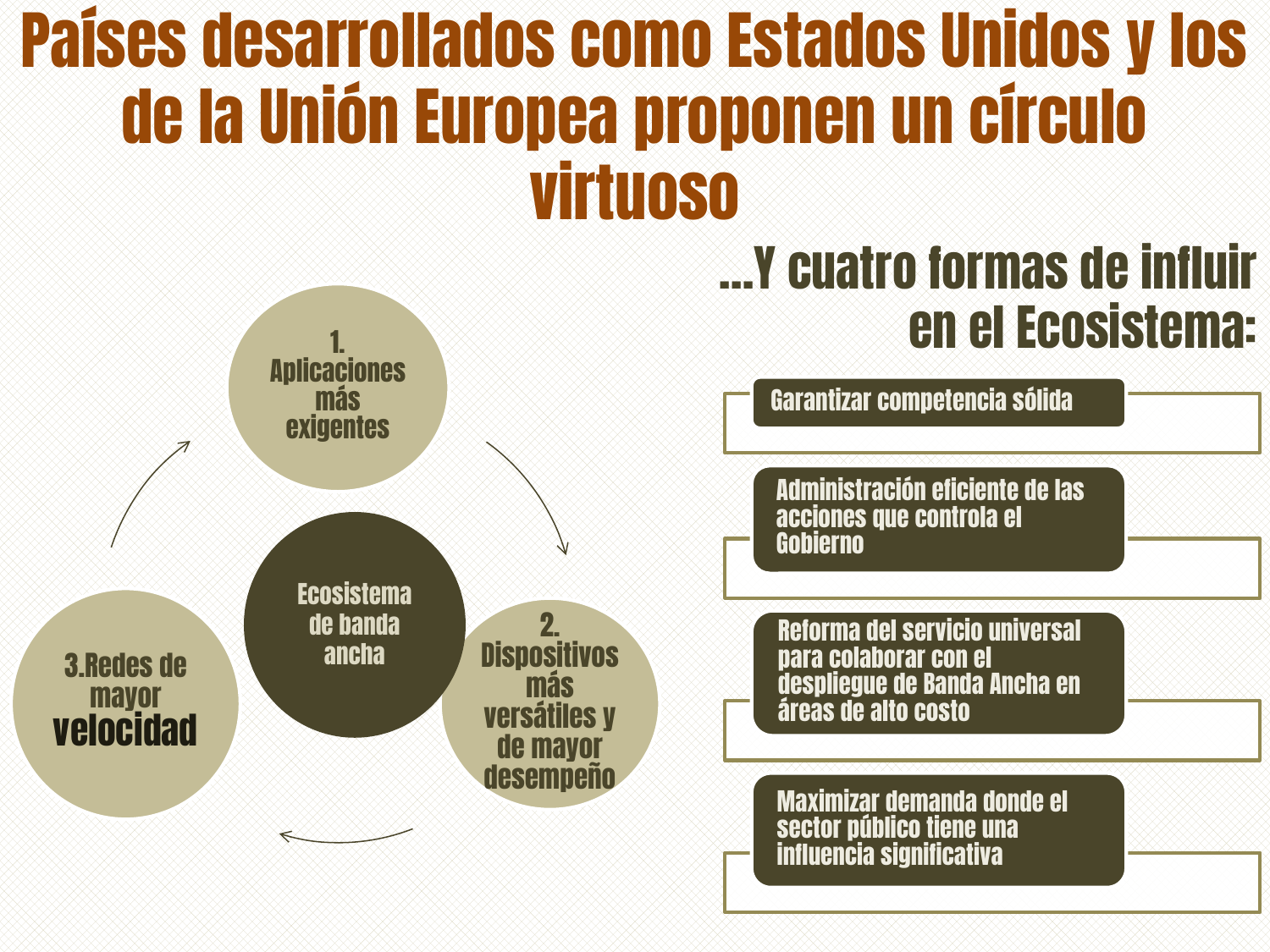

Países desarrollados como Estados Unidos y los de la Unión Europea proponen un círculo virtuoso
…Y cuatro formas de influir en el Ecosistema:
1. Aplicaciones más exigentes
2. Dispositivos más versátiles y de mayor desempeño
3.Redes de mayor velocidad
Ecosistema de banda ancha
Garantizar competencia sólida
Administración eficiente de las acciones que controla el Gobierno
Reforma del servicio universal para colaborar con el despliegue de Banda Ancha en áreas de alto costo
Maximizar demanda donde el sector público tiene una influencia significativa